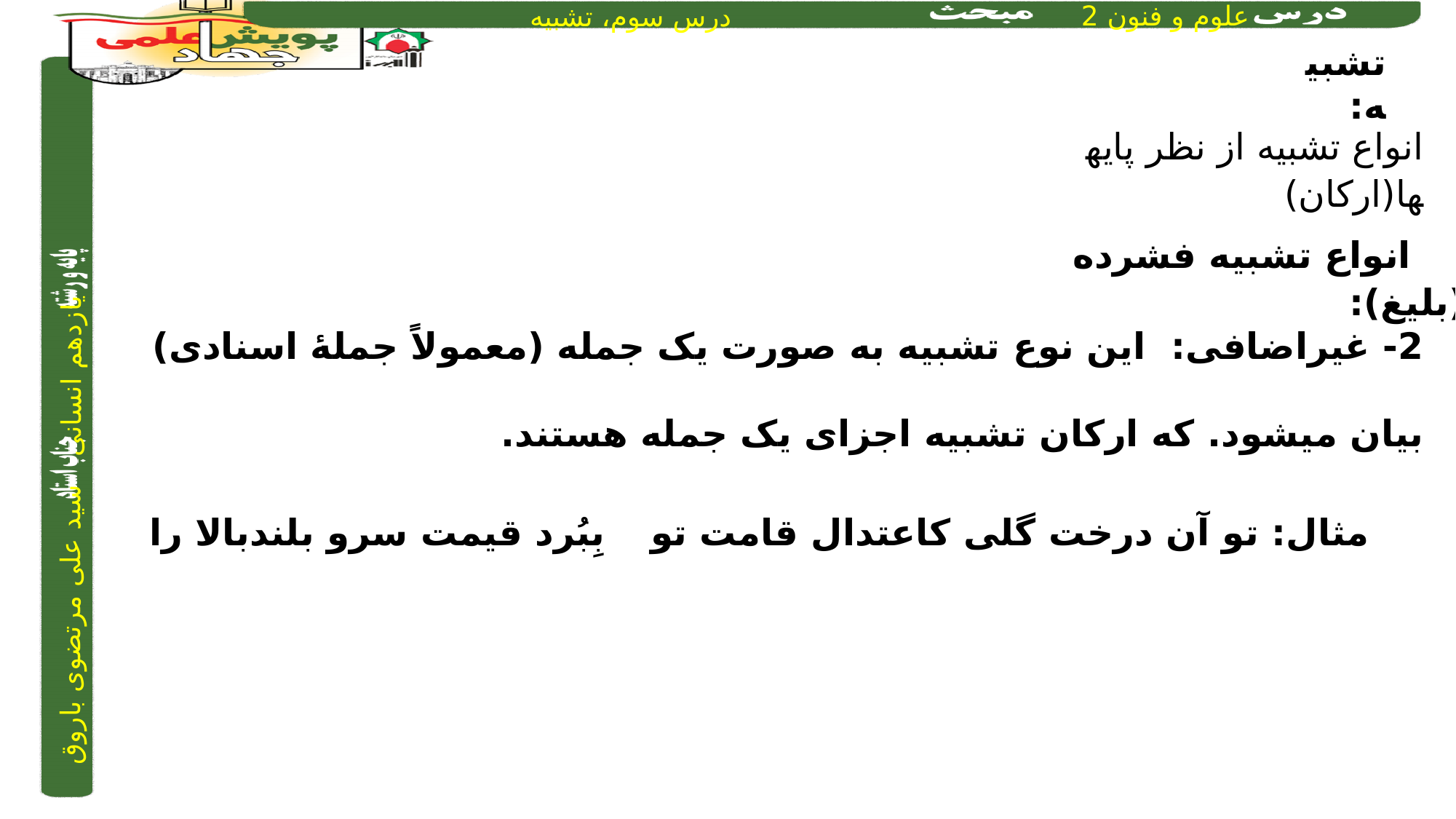

تشبیه:
انواع تشبیه از نظر پایه­ها(ارکان)
انواع تشبیه فشرده (بلیغ):
2- غیراضافی:  این نوع تشبیه به صورت یک جمله (معمولاً جملۀ اسنادی) بیان می­شود. که ارکان تشبیه اجزای یک جمله هستند.
مثال: تو آن درخت گلی کاعتدال قامت تو		بِبُرد قیمت سرو بلندبالا را